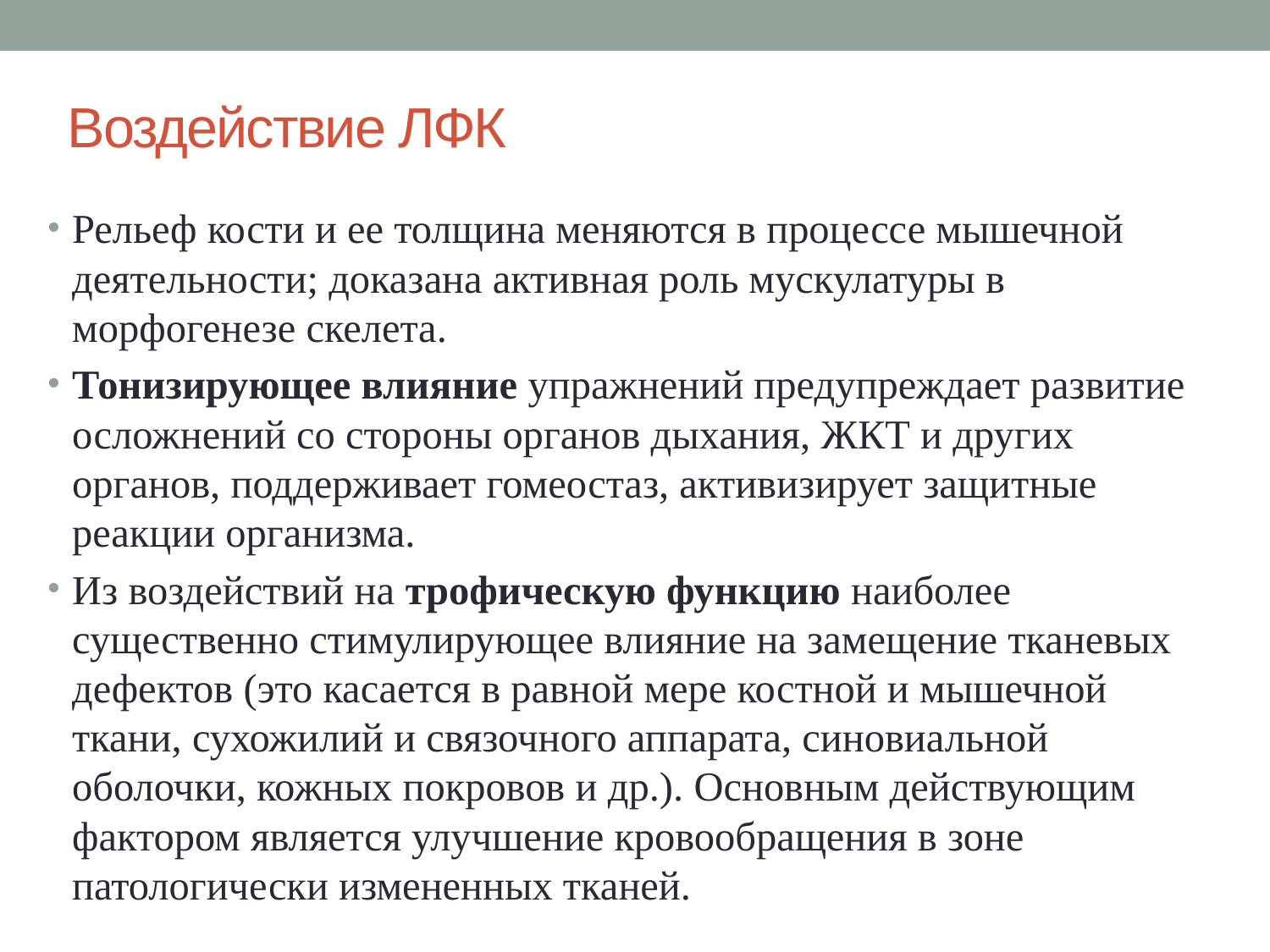

# Воздействие ЛФК
Рельеф кости и ее толщина меняются в процессе мышечной деятельности; доказана активная роль мускулатуры в морфогенезе скелета.
Тонизирующее влияние упражнений предупреждает развитие осложнений со стороны органов дыхания, ЖКТ и других органов, поддерживает гомеостаз, активизирует защитные реакции организма.
Из воздействий на трофическую функцию наиболее существенно стимулирующее влияние на замещение тканевых дефектов (это касается в равной мере костной и мышечной ткани, сухожилий и связочного аппарата, синовиальной оболочки, кожных покровов и др.). Основным действующим фактором является улучшение кровообращения в зоне патологически измененных тканей.